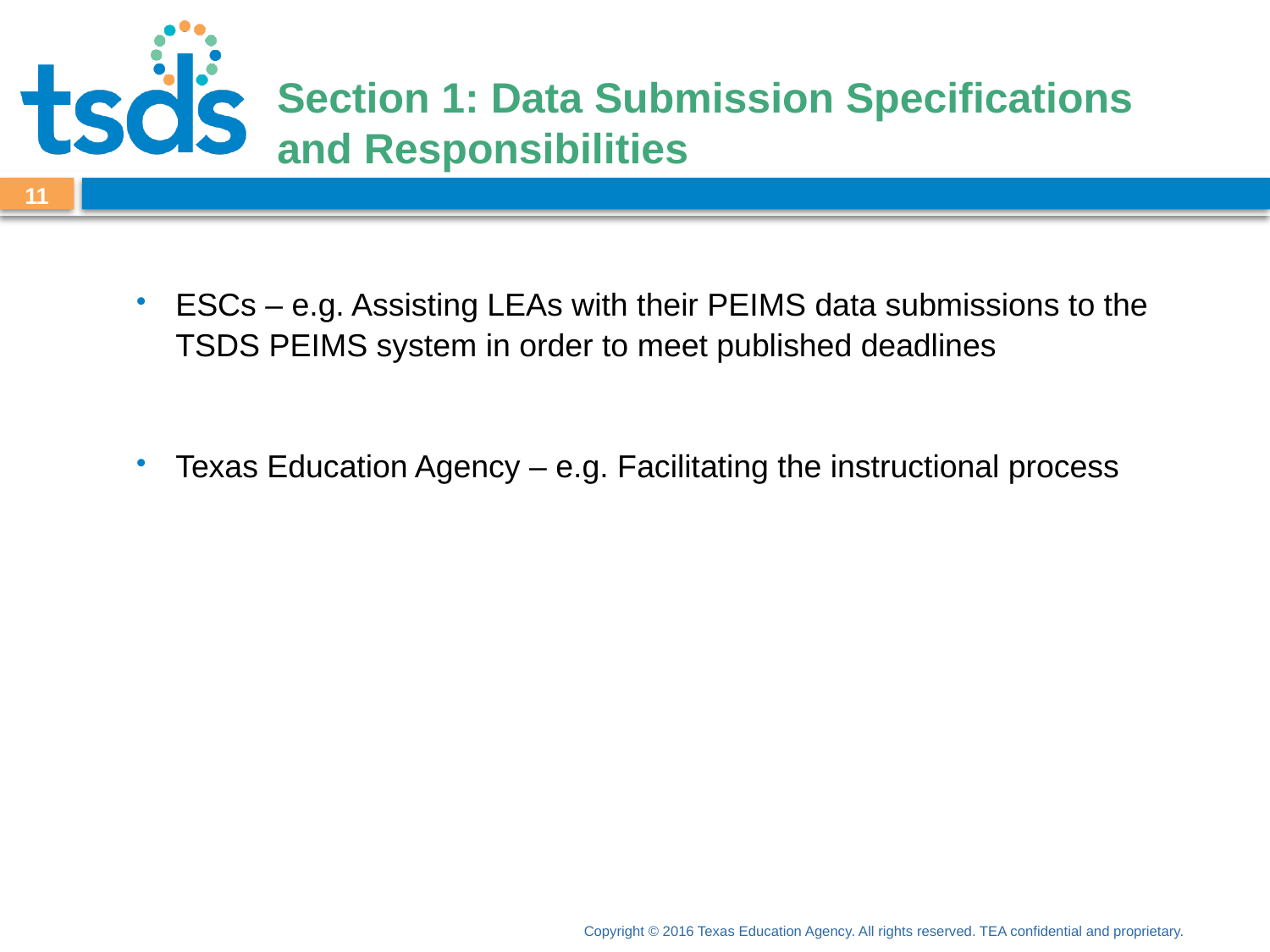

# Section 1: Data Submission Specifications and Responsibilities
11

ESCs – e.g. Assisting LEAs with their PEIMS data submissions to the TSDS PEIMS system in order to meet published deadlines

Texas Education Agency – e.g. Facilitating the instructional process